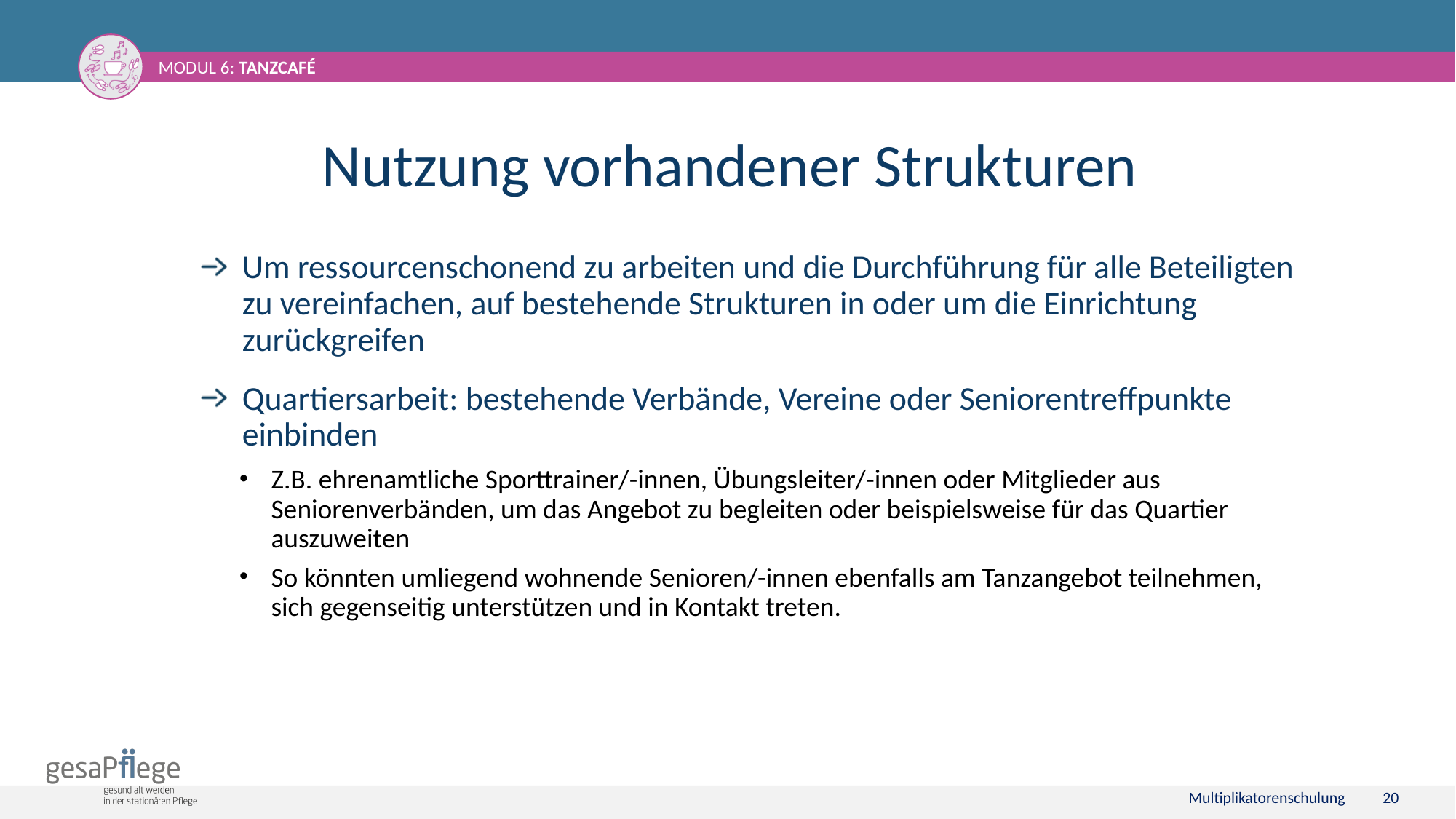

# Nutzung vorhandener Strukturen
Um ressourcenschonend zu arbeiten und die Durchführung für alle Beteiligten zu vereinfachen, auf bestehende Strukturen in oder um die Einrichtung zurückgreifen
Quartiersarbeit: bestehende Verbände, Vereine oder Seniorentreffpunkte einbinden
Z.B. ehrenamtliche Sporttrainer/-innen, Übungsleiter/-innen oder Mitglieder aus Seniorenverbänden, um das Angebot zu begleiten oder beispielsweise für das Quartier auszuweiten
So könnten umliegend wohnende Senioren/-innen ebenfalls am Tanzangebot teilnehmen, sich gegenseitig unterstützen und in Kontakt treten.
Multiplikatorenschulung
20